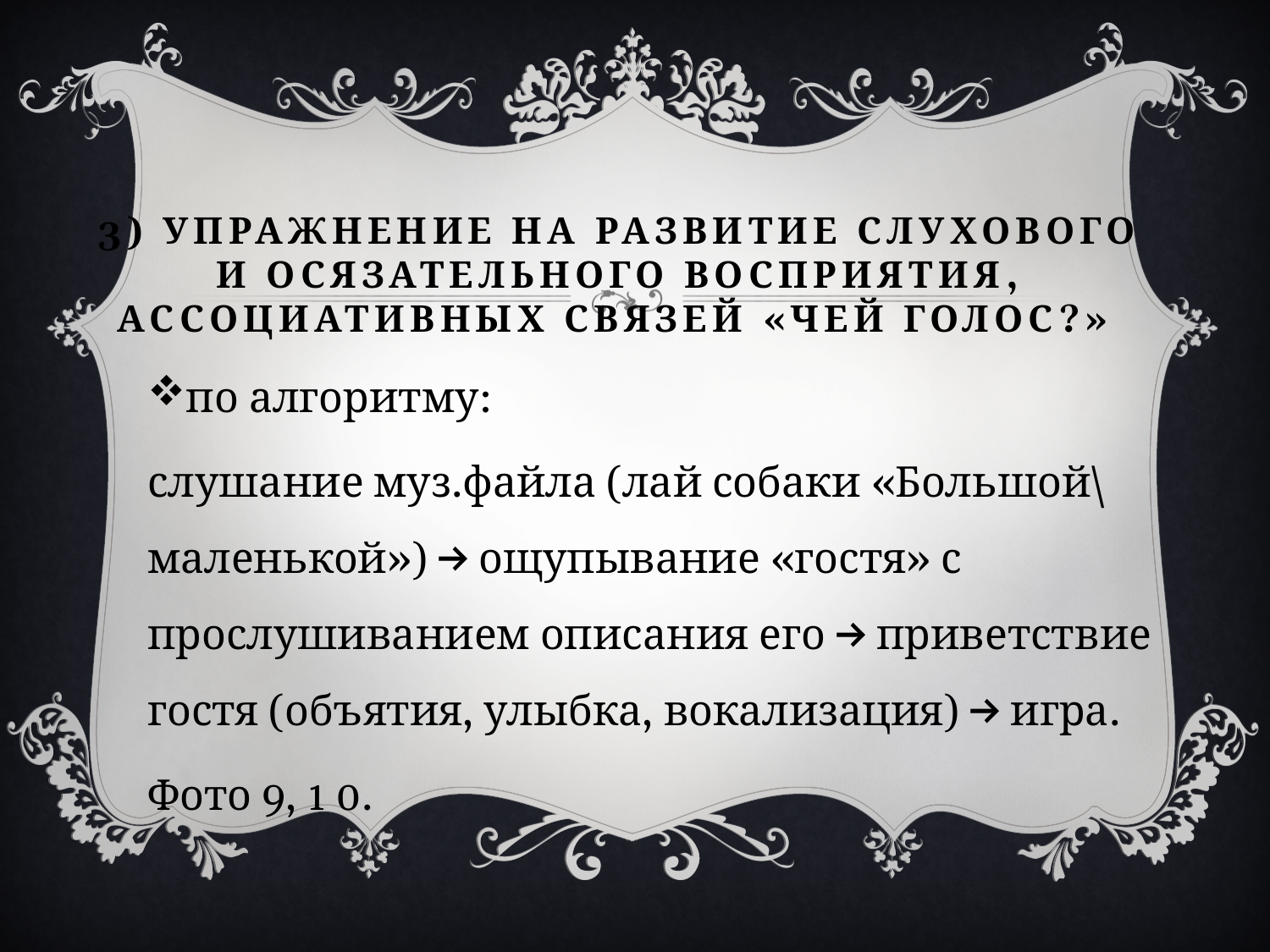

# 3) Упражнение на развитие слухового и осязательного восприятия, ассоциативных связей «Чей голос?»
по алгоритму:
слушание муз.файла (лай собаки «Большой\маленькой») → ощупывание «гостя» с прослушиванием описания его → приветствие гостя (объятия, улыбка, вокализация) → игра.
Фото 9, 1 0.